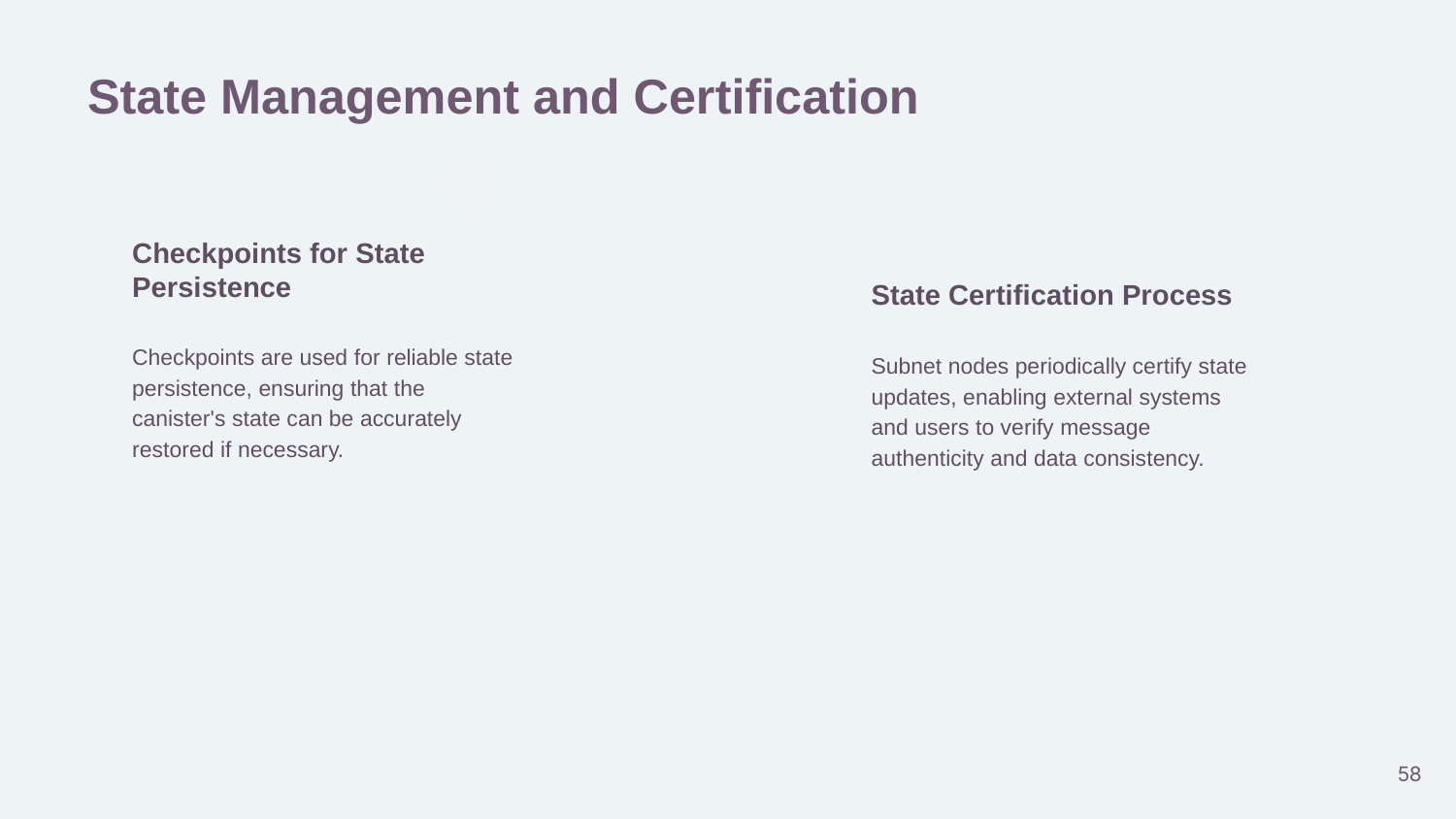

# State Management and Certification

Checkpoints for State Persistence
State Certification Process
Checkpoints are used for reliable state persistence, ensuring that the canister's state can be accurately restored if necessary.
Subnet nodes periodically certify state updates, enabling external systems and users to verify message authenticity and data consistency.
58